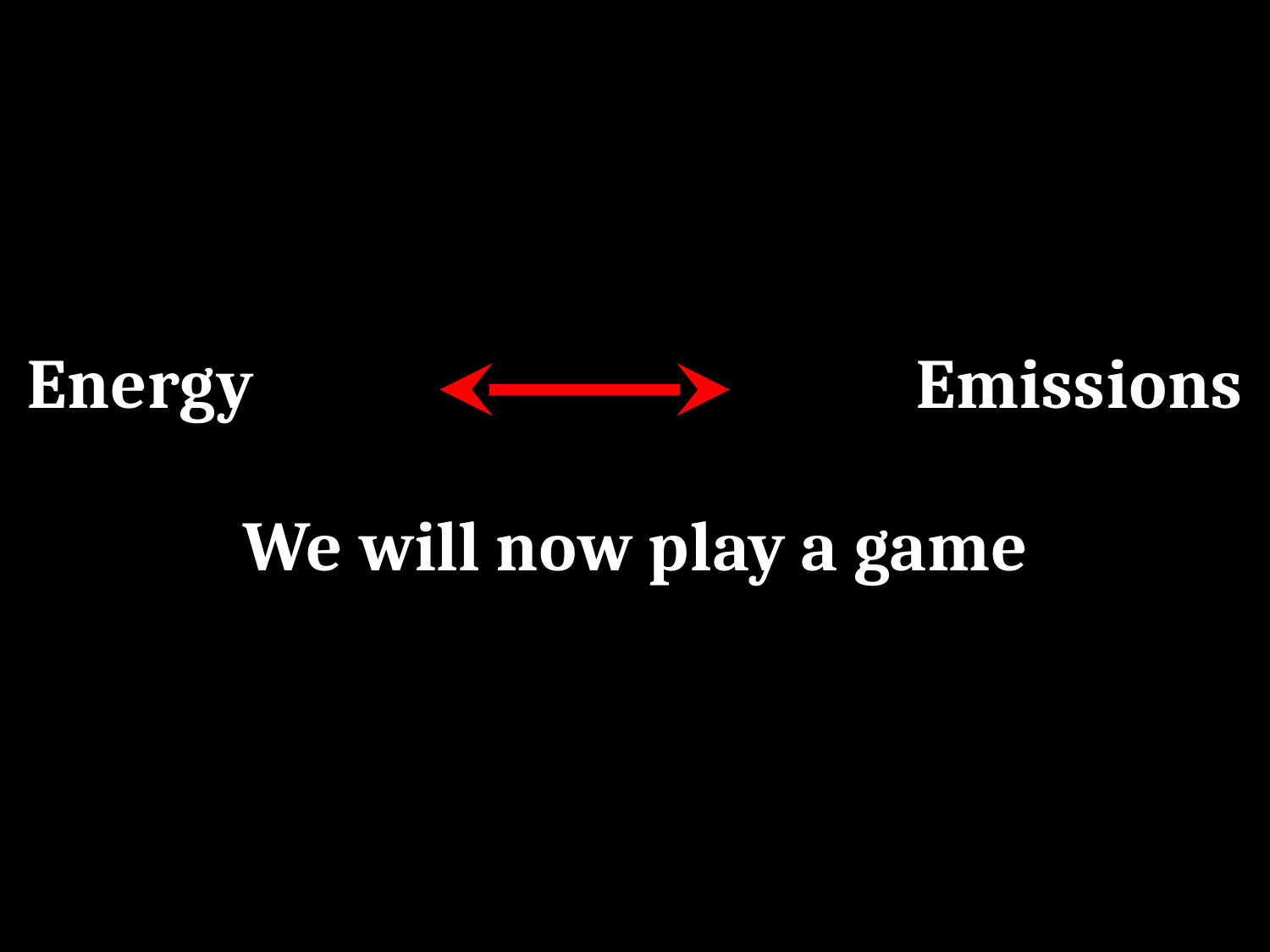

Energy						Emissions
We will now play a game